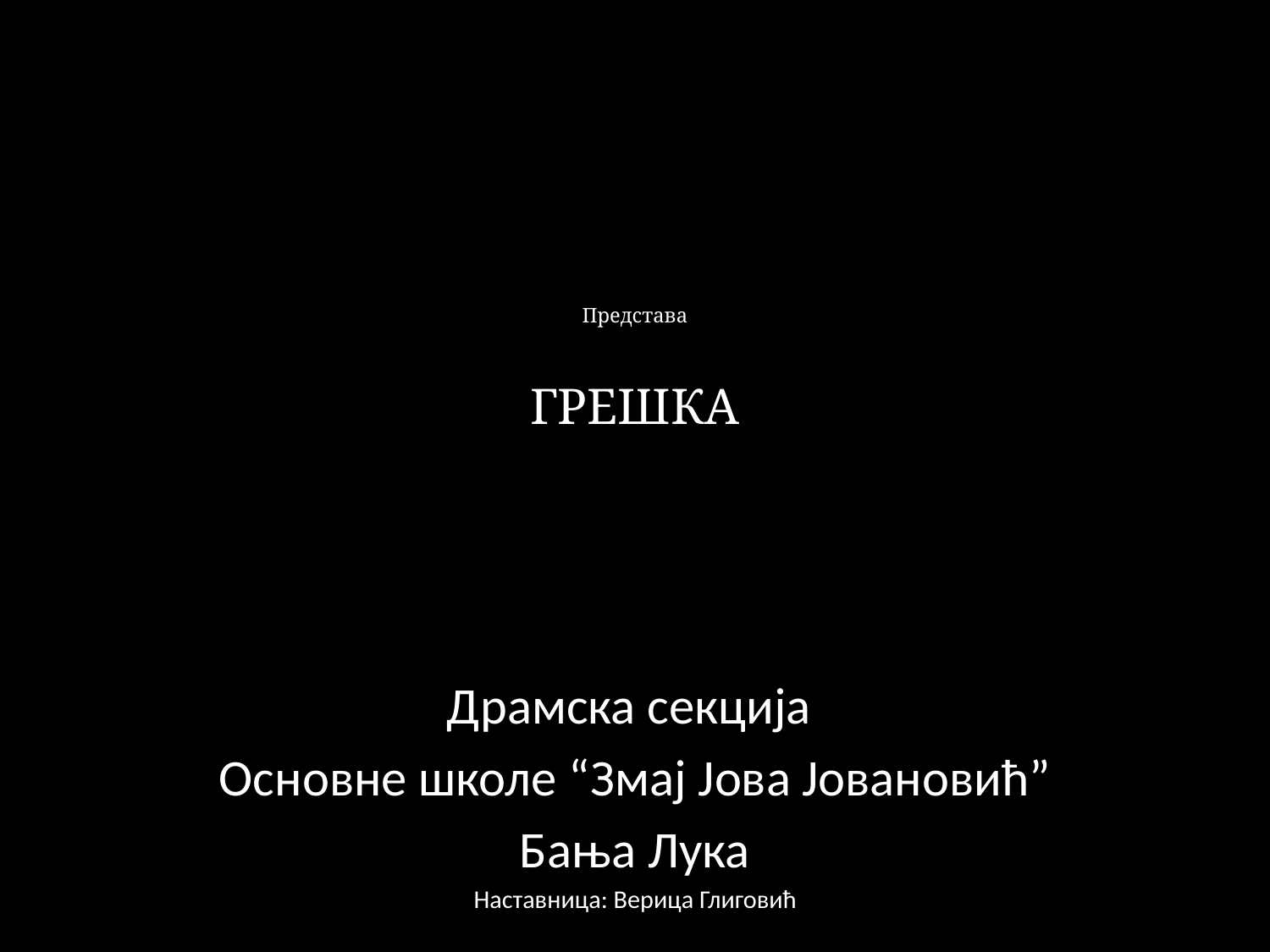

# Представа ГРЕШКА
Драмска секција
Основне школе “Змај Јова Јовановић”
Бања Лука
Наставница: Верица Глиговић